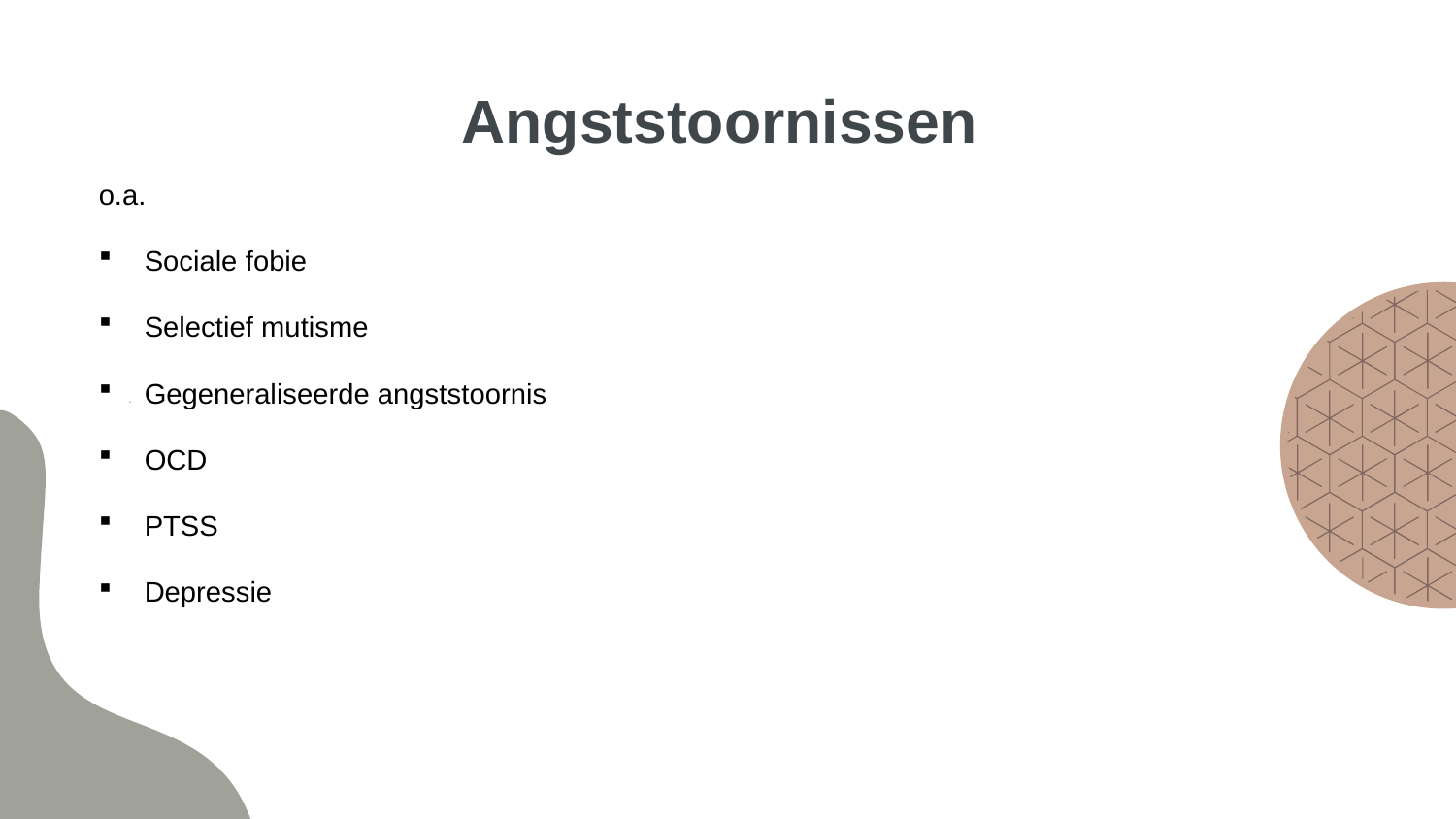

# Angststoornissen
o.a.
Sociale fobie
Selectief mutisme
Gegeneraliseerde angststoornis
OCD
PTSS
Depressie